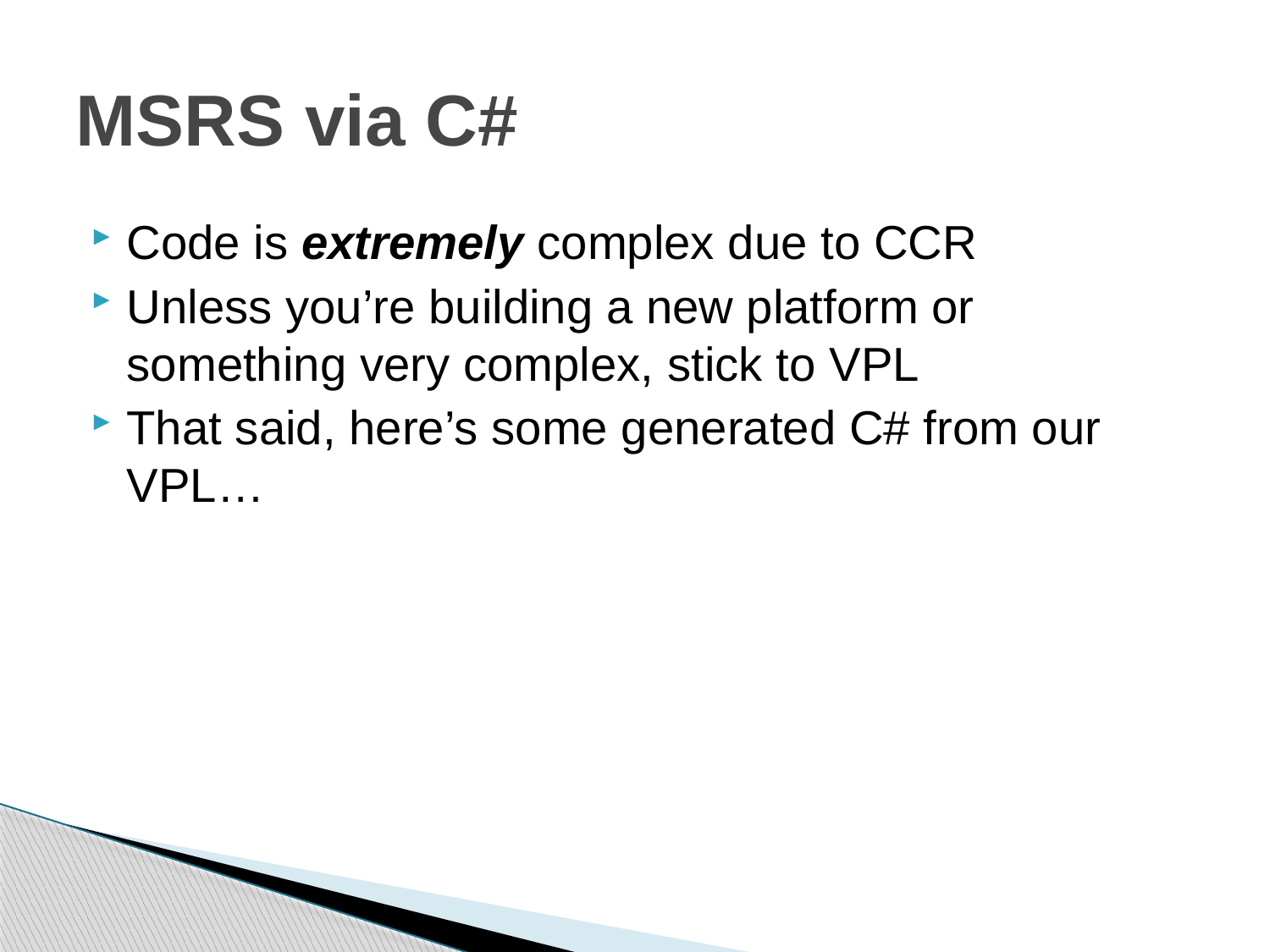

# MSRS via C#
Code is extremely complex due to CCR
Unless you’re building a new platform or something very complex, stick to VPL
That said, here’s some generated C# from our VPL…